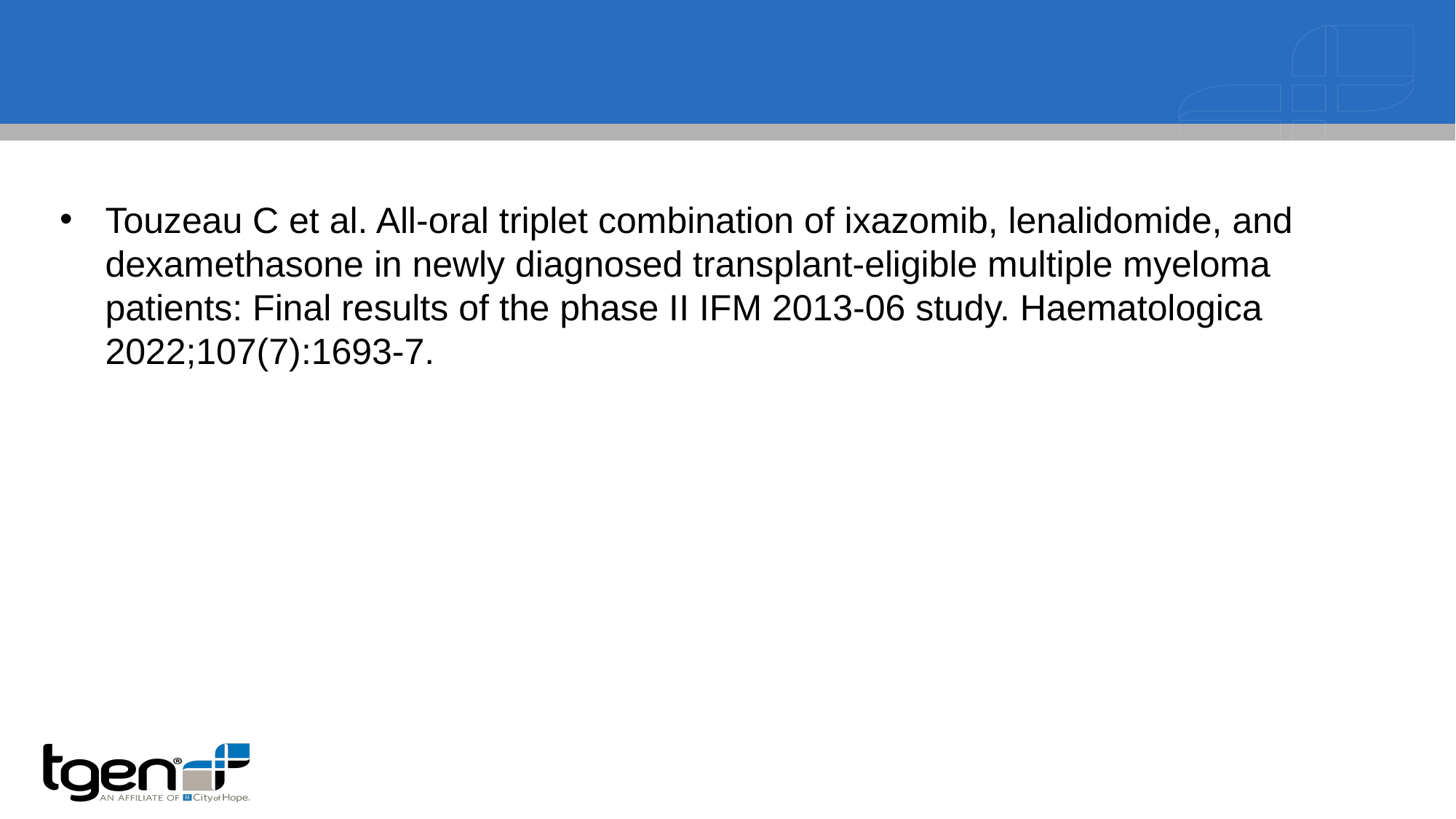

#
Touzeau C et al. All-oral triplet combination of ixazomib, lenalidomide, and dexamethasone in newly diagnosed transplant-eligible multiple myeloma patients: Final results of the phase II IFM 2013-06 study. Haematologica 2022;107(7):1693-7.